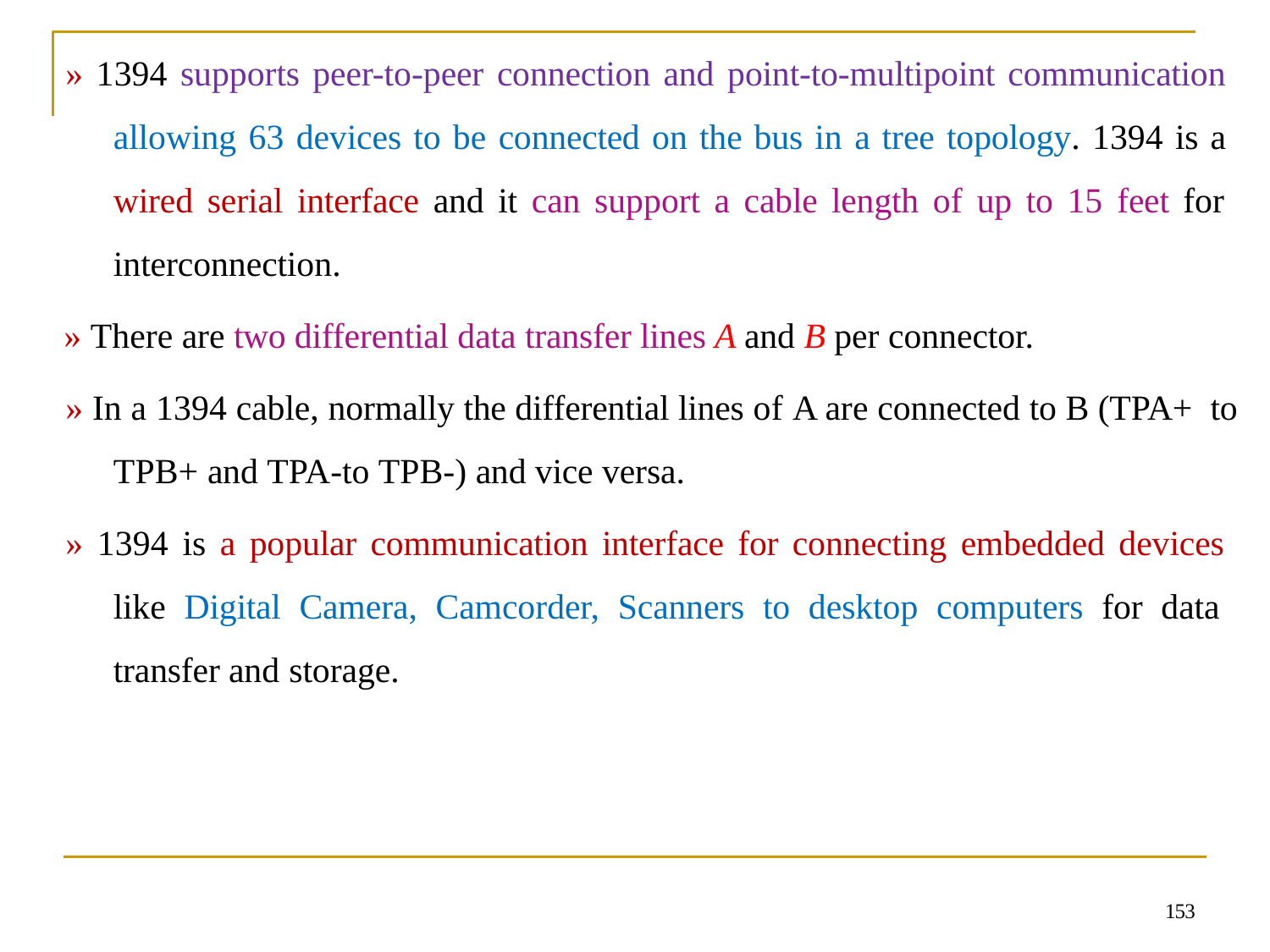

» 1394 supports peer-to-peer connection and point-to-multipoint communication  allowing 63 devices to be connected on the bus in a tree topology. 1394 is a  wired serial interface and it can support a cable length of up to 15 feet for  interconnection.
» There are two differential data transfer lines A and B per connector.
» In a 1394 cable, normally the differential lines of A are connected to B (TPA+  to TPB+ and TPA-to TPB-) and vice versa.
» 1394 is a popular communication interface for connecting embedded devices  like Digital Camera, Camcorder, Scanners to desktop computers for data  transfer and storage.
153